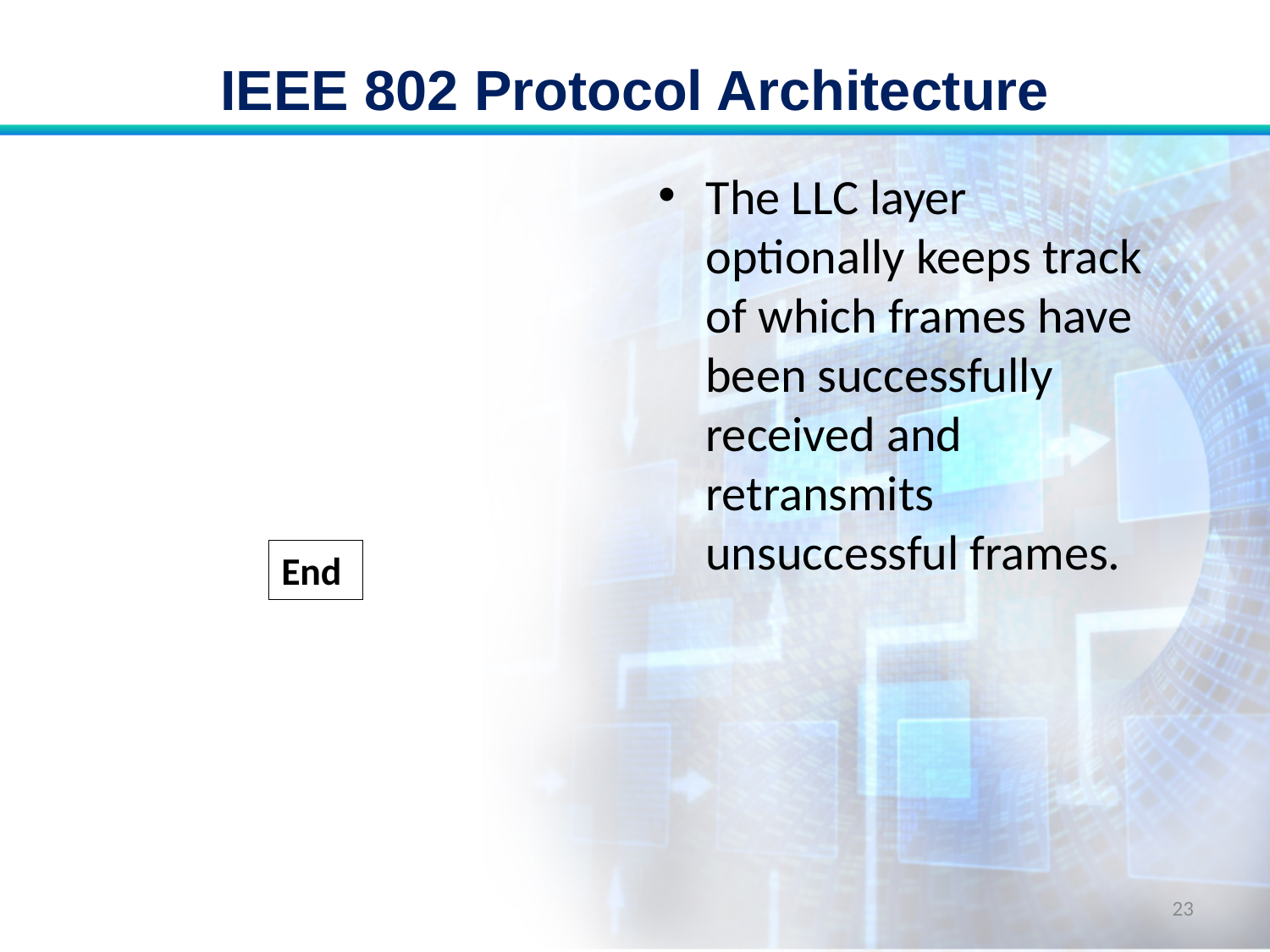

# IEEE 802 Protocol Architecture
The LLC layer optionally keeps track of which frames have been successfully received and retransmits unsuccessful frames.
End
23